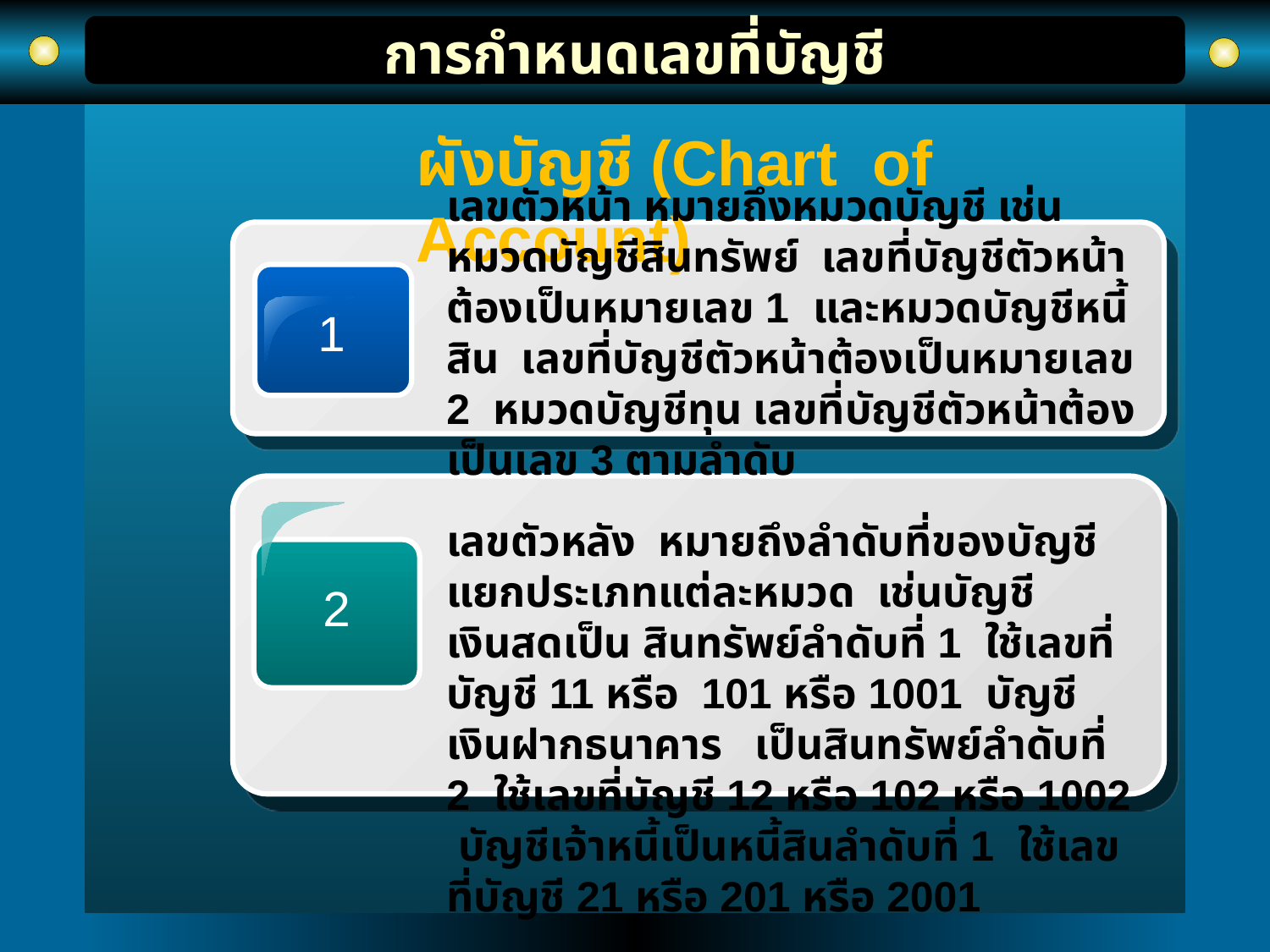

# การกำหนดเลขที่บัญชี
ผังบัญชี (Chart  of  Account)

1

เลขตัวหน้า หมายถึงหมวดบัญชี เช่น หมวดบัญชีสินทรัพย์  เลขที่บัญชีตัวหน้าต้องเป็นหมายเลข 1  และหมวดบัญชีหนี้สิน  เลขที่บัญชีตัวหน้าต้องเป็นหมายเลข 2  หมวดบัญชีทุน เลขที่บัญชีตัวหน้าต้องเป็นเลข 3 ตามลำดับ

เลขตัวหลัง  หมายถึงลำดับที่ของบัญชีแยกประเภทแต่ละหมวด  เช่นบัญชีเงินสดเป็น สินทรัพย์ลำดับที่ 1  ใช้เลขที่บัญชี 11 หรือ  101 หรือ 1001  บัญชีเงินฝากธนาคาร   เป็นสินทรัพย์ลำดับที่ 2  ใช้เลขที่บัญชี 12 หรือ 102 หรือ 1002  บัญชีเจ้าหนี้เป็นหนี้สินลำดับที่ 1  ใช้เลขที่บัญชี 21 หรือ 201 หรือ 2001

2